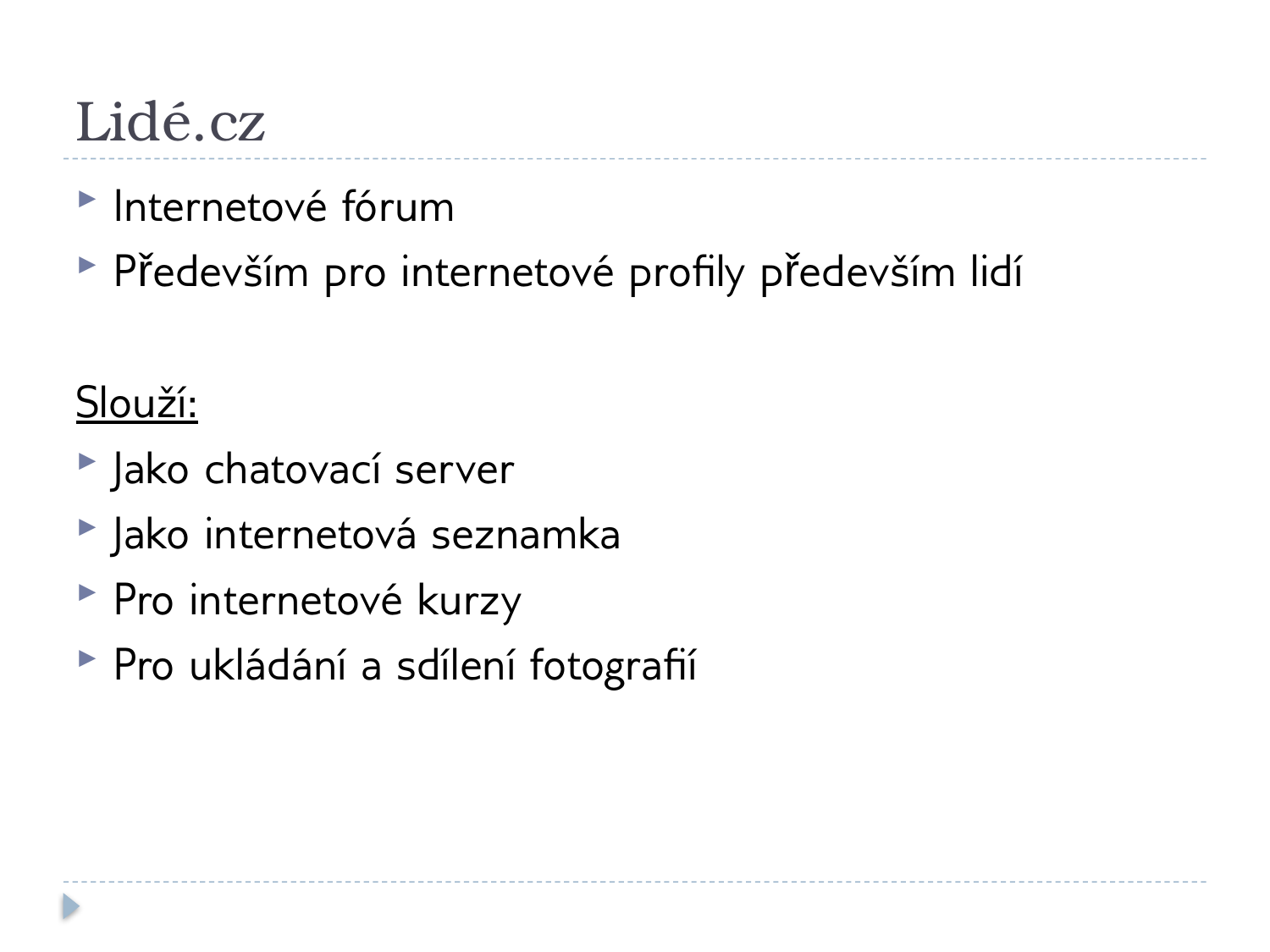

# Lidé.cz
Internetové fórum
Především pro internetové profily především lidí

Slouží:
Jako chatovací server
Jako internetová seznamka
Pro internetové kurzy
Pro ukládání a sdílení fotografií